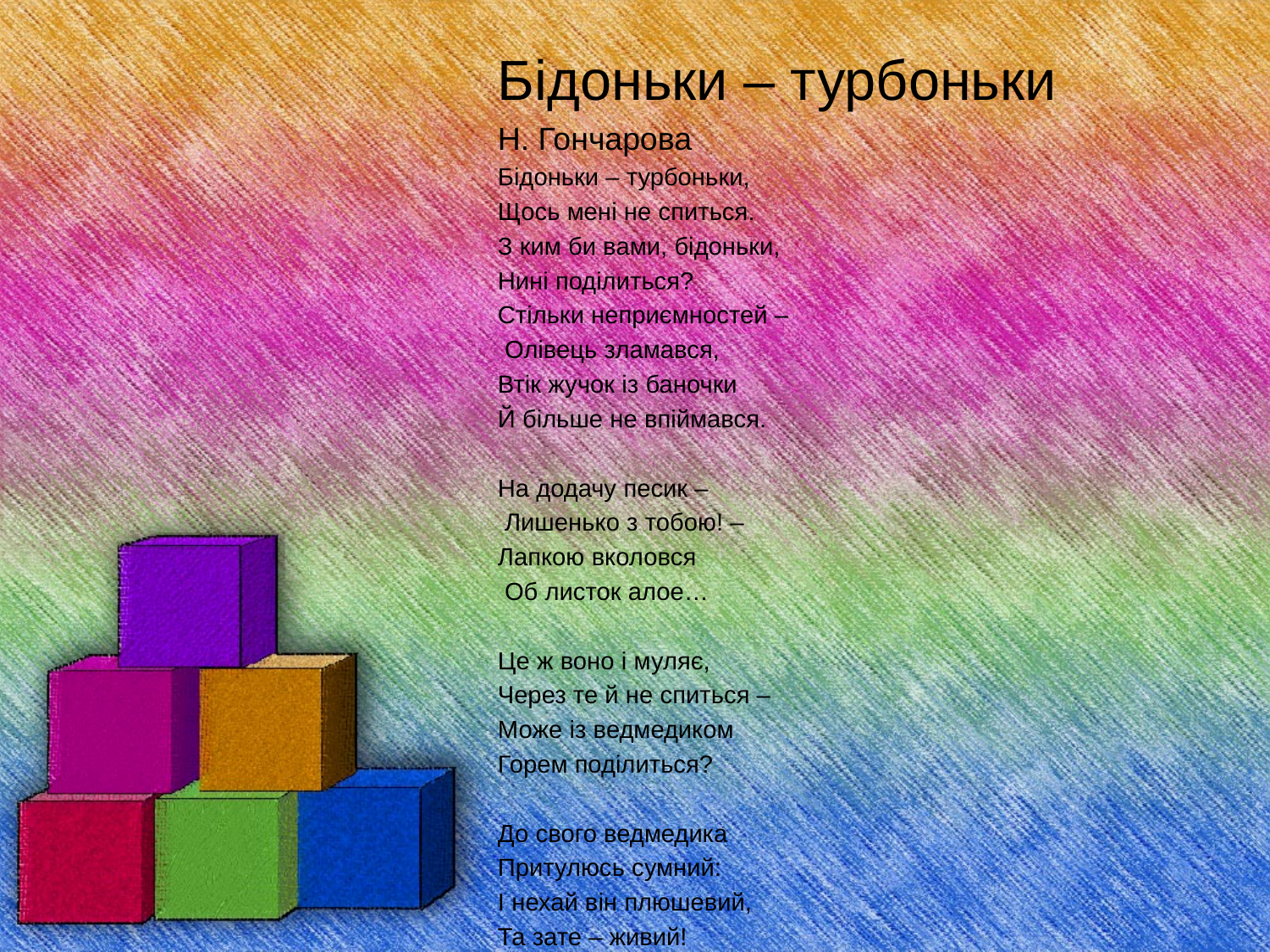

#
Бідоньки – турбоньки
Н. Гончарова
Бідоньки – турбоньки,
Щось мені не спиться.
З ким би вами, бідоньки,
Нині поділиться?
Стільки неприємностей –
 Олівець зламався,
Втік жучок із баночки
Й більше не впіймався.

На додачу песик –
 Лишенько з тобою! –
Лапкою вколовся
 Об листок алое…

Це ж воно і муляє,
Через те й не спиться –
Може із ведмедиком
Горем поділиться?

До свого ведмедика
Притулюсь сумний:
І нехай він плюшевий,
Та зате – живий!